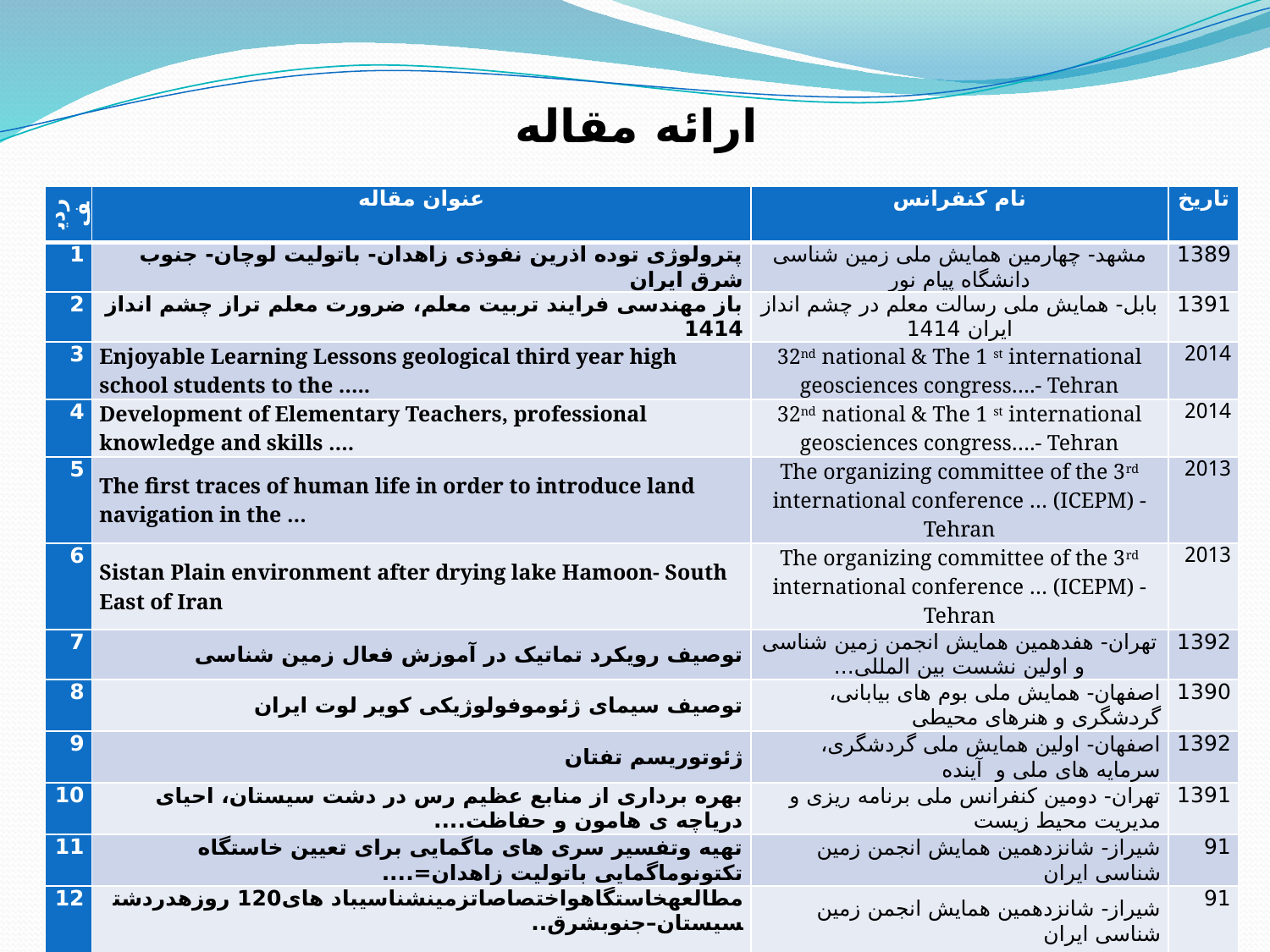

ارائه مقاله

| ردیف | عنوان مقاله | نام کنفرانس | تاریخ |
| --- | --- | --- | --- |
| 1 | پترولوژی توده آذرین نفوذی زاهدان- باتولیت لوچان- جنوب شرق ایران | مشهد- چهارمین همایش ملی زمین شناسی دانشگاه پیام نور | 1389 |
| 2 | باز مهندسی فرایند تربیت معلم، ضرورت معلم تراز چشم انداز 1414 | بابل- همایش ملی رسالت معلم در چشم انداز ایران 1414 | 1391 |
| 3 | Enjoyable Learning Lessons geological third year high school students to the ….. | 32nd national & The 1 st international geosciences congress….- Tehran | 2014 |
| 4 | Development of Elementary Teachers, professional knowledge and skills …. | 32nd national & The 1 st international geosciences congress….- Tehran | 2014 |
| 5 | The first traces of human life in order to introduce land navigation in the … | The organizing committee of the 3rd international conference … (ICEPM) - Tehran | 2013 |
| 6 | Sistan Plain environment after drying lake Hamoon- South East of Iran | The organizing committee of the 3rd international conference … (ICEPM) - Tehran | 2013 |
| 7 | توصیف رویکرد تماتیک در آموزش فعال زمین شناسی | تهران- هفدهمین همایش انجمن زمین شناسی و اولین نشست بین المللی... | 1392 |
| 8 | توصیف سیمای ژئوموفولوژیکی کویر لوت ایران | اصفهان- همایش ملی بوم های بیابانی، گردشگری و هنرهای محیطی | 1390 |
| 9 | ژئوتوریسم تفتان | اصفهان- اولین همایش ملی گردشگری، سرمایه های ملی و آینده | 1392 |
| 10 | بهره برداری از منابع عظیم رس در دشت سیستان، احیای دریاچه ی هامون و حفاظت.... | تهران- دومین کنفرانس ملی برنامه ریزی و مدیریت محیط زیست | 1391 |
| 11 | تهیه وتفسیر سری های ماگمایی برای تعیین خاستگاه تکتونوماگمایی باتولیت زاهدان=.... | شیراز- شانزدهمین همایش انجمن زمین شناسی ایران | 91 |
| 12 | مطالعه­­خاستگاه­واختصاصات­زمین­شناسی­باد های120 روزه­دردشت­سیستان–جنوب­شرق.. | شیراز- شانزدهمین همایش انجمن زمین شناسی ایران | 91 |